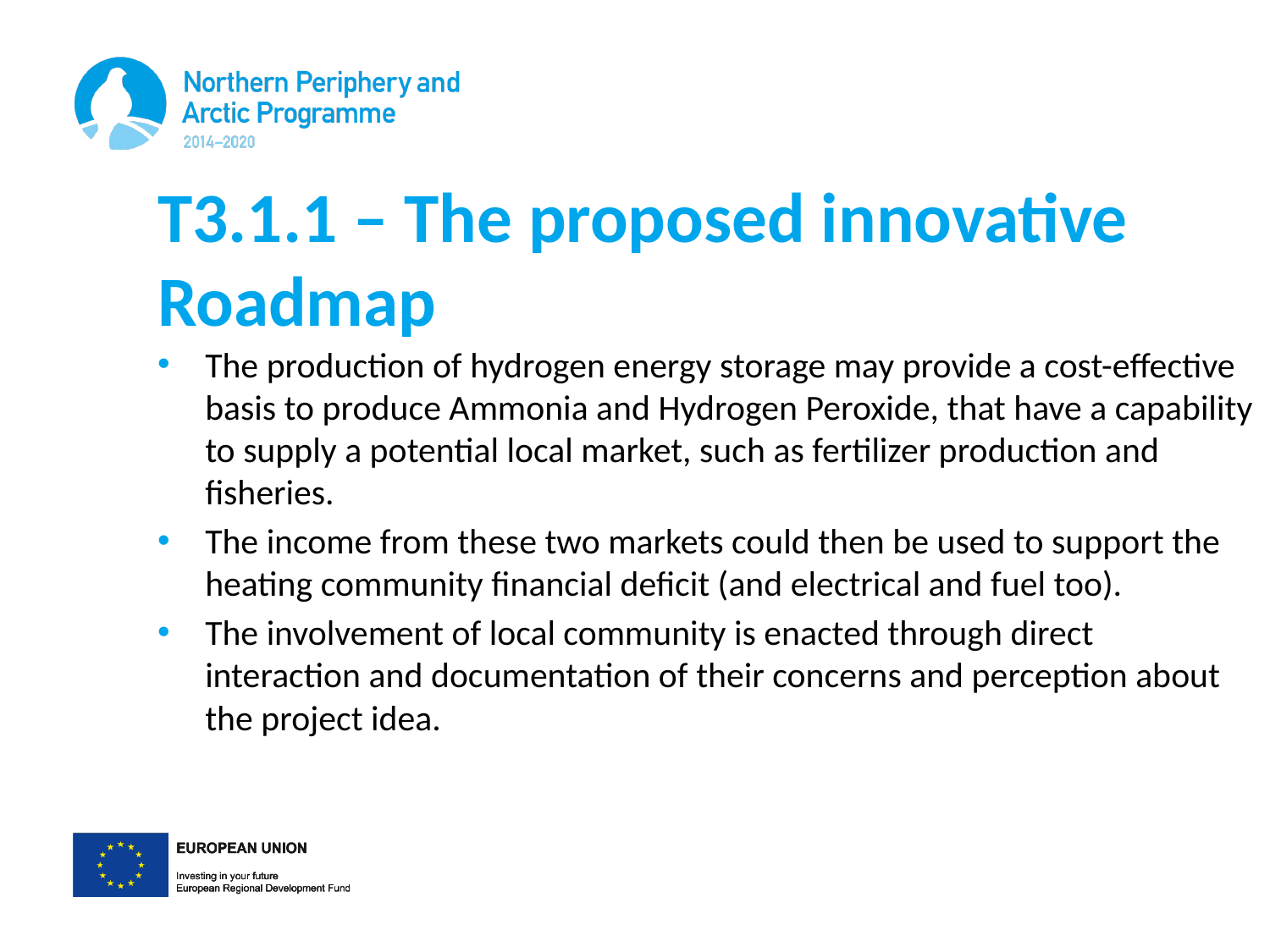

# T3.1.1 – The proposed innovative Roadmap
The production of hydrogen energy storage may provide a cost-effective basis to produce Ammonia and Hydrogen Peroxide, that have a capability to supply a potential local market, such as fertilizer production and fisheries.
The income from these two markets could then be used to support the heating community financial deficit (and electrical and fuel too).
The involvement of local community is enacted through direct interaction and documentation of their concerns and perception about the project idea.